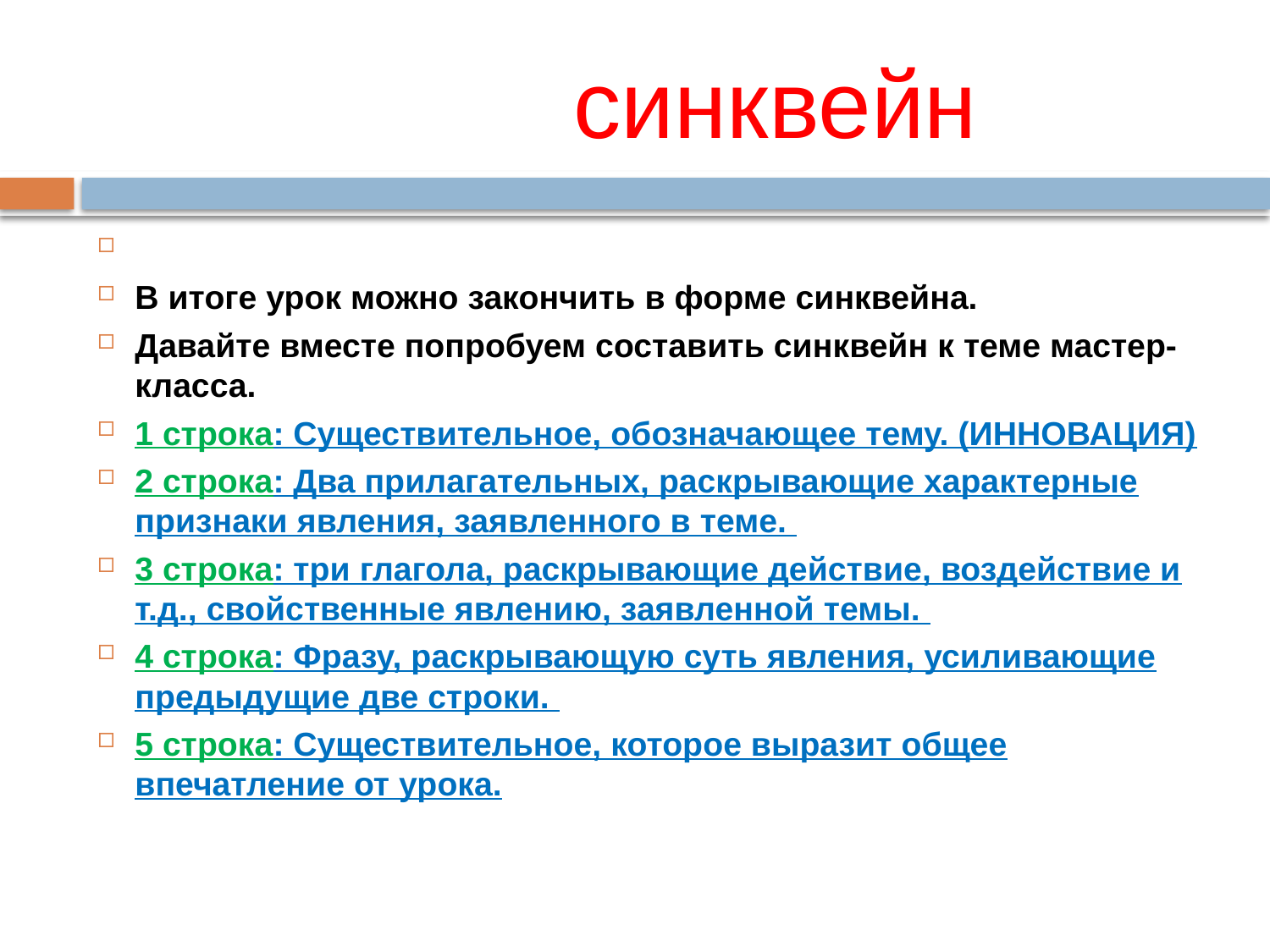

# синквейн

В итоге урок можно закончить в форме синквейна.
Давайте вместе попробуем составить синквейн к теме мастер-класса.
1 строка: Существительное, обозначающее тему. (ИННОВАЦИЯ)
2 строка: Два прилагательных, раскрывающие характерные признаки явления, заявленного в теме.
3 строка: три глагола, раскрывающие действие, воздействие и т.д., свойственные явлению, заявленной темы.
4 строка: Фразу, раскрывающую суть явления, усиливающие предыдущие две строки.
5 строка: Существительное, которое выразит общее впечатление от урока.